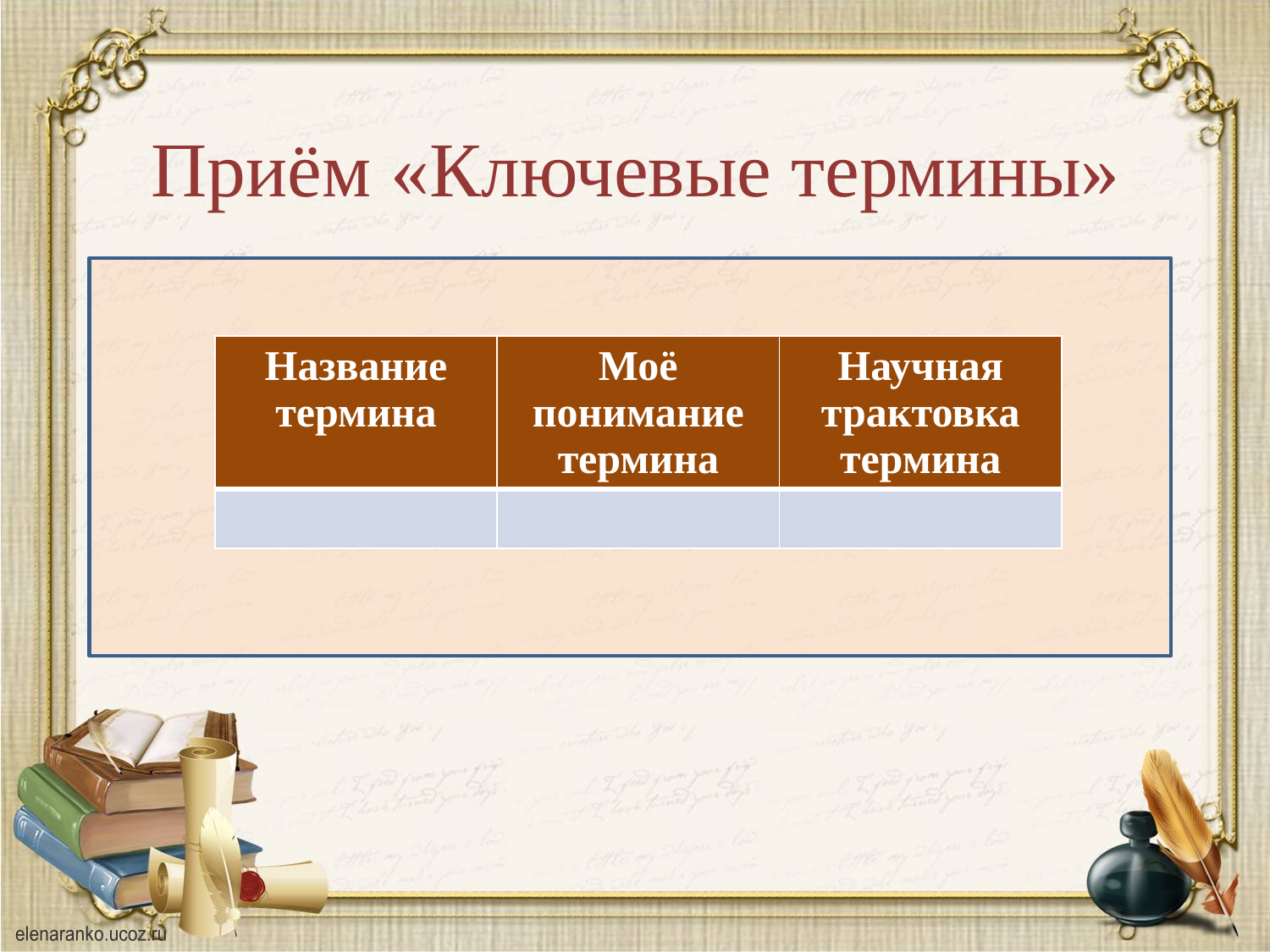

# Приём «Ключевые термины»

| Название термина | Моё понимание термина | Научная трактовка термина |
| --- | --- | --- |
|  |  |  |